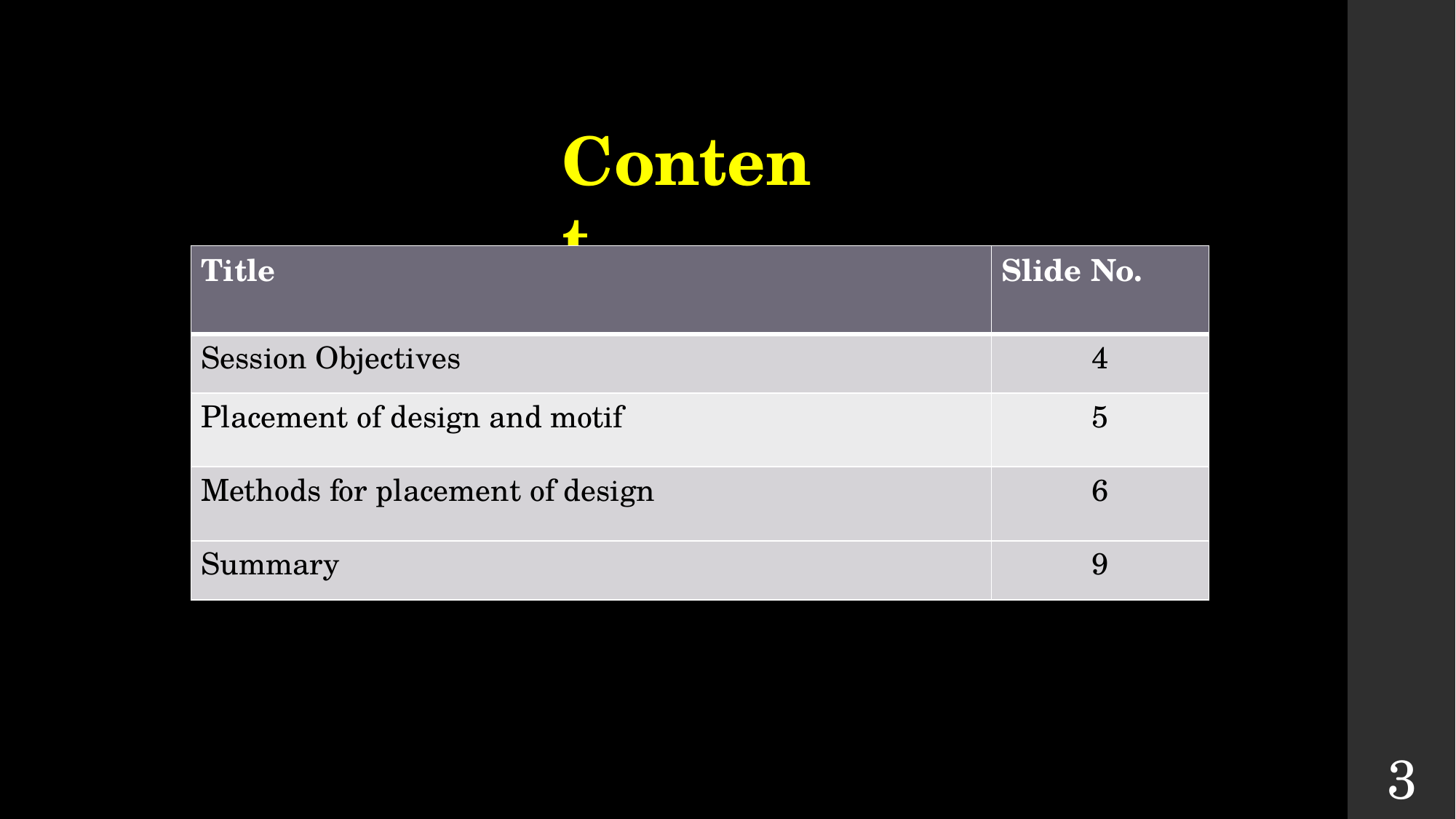

Content
| Title | Slide No. |
| --- | --- |
| Session Objectives | 4 |
| Placement of design and motif | 5 |
| Methods for placement of design | 6 |
| Summary | 9 |
3